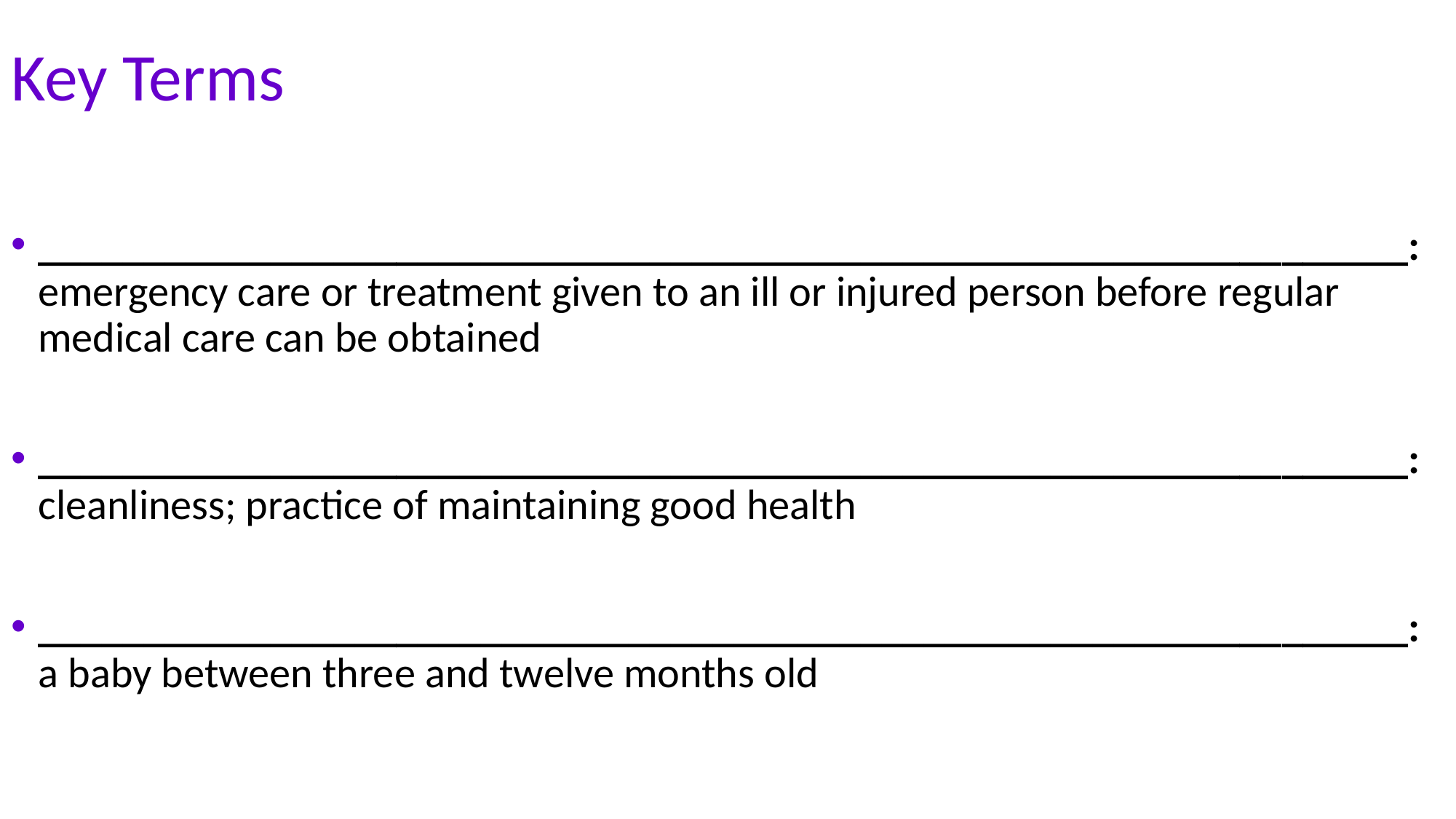

# Key Terms
_________________________________________________________________: emergency care or treatment given to an ill or injured person before regular medical care can be obtained

_________________________________________________________________: cleanliness; practice of maintaining good health

_________________________________________________________________: a baby between three and twelve months old